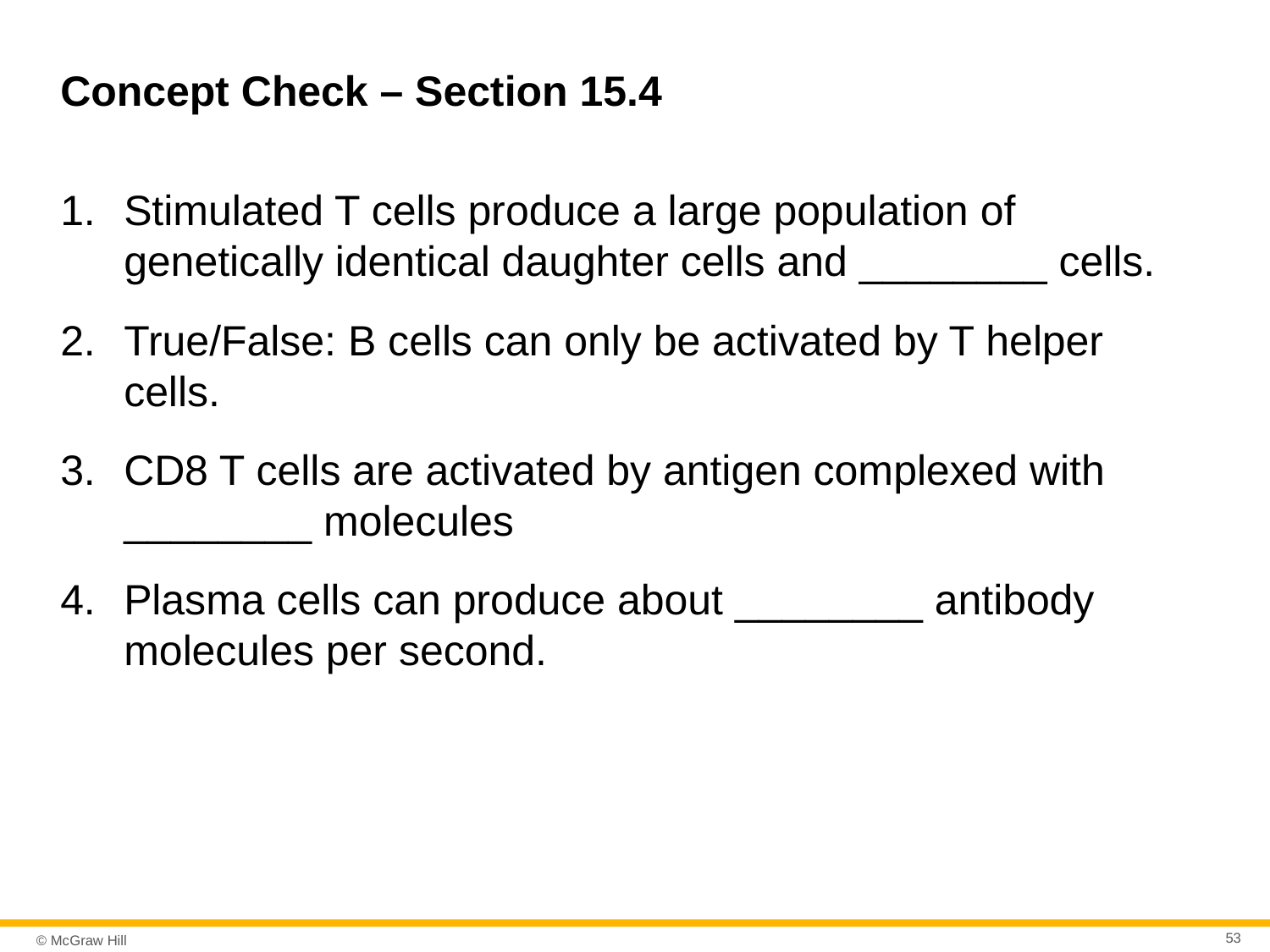

# Concept Check – Section 15.4
Stimulated T cells produce a large population of genetically identical daughter cells and ________ cells.
True/False: B cells can only be activated by T helper cells.
CD8 T cells are activated by antigen complexed with ________ molecules
Plasma cells can produce about ________ antibody molecules per second.